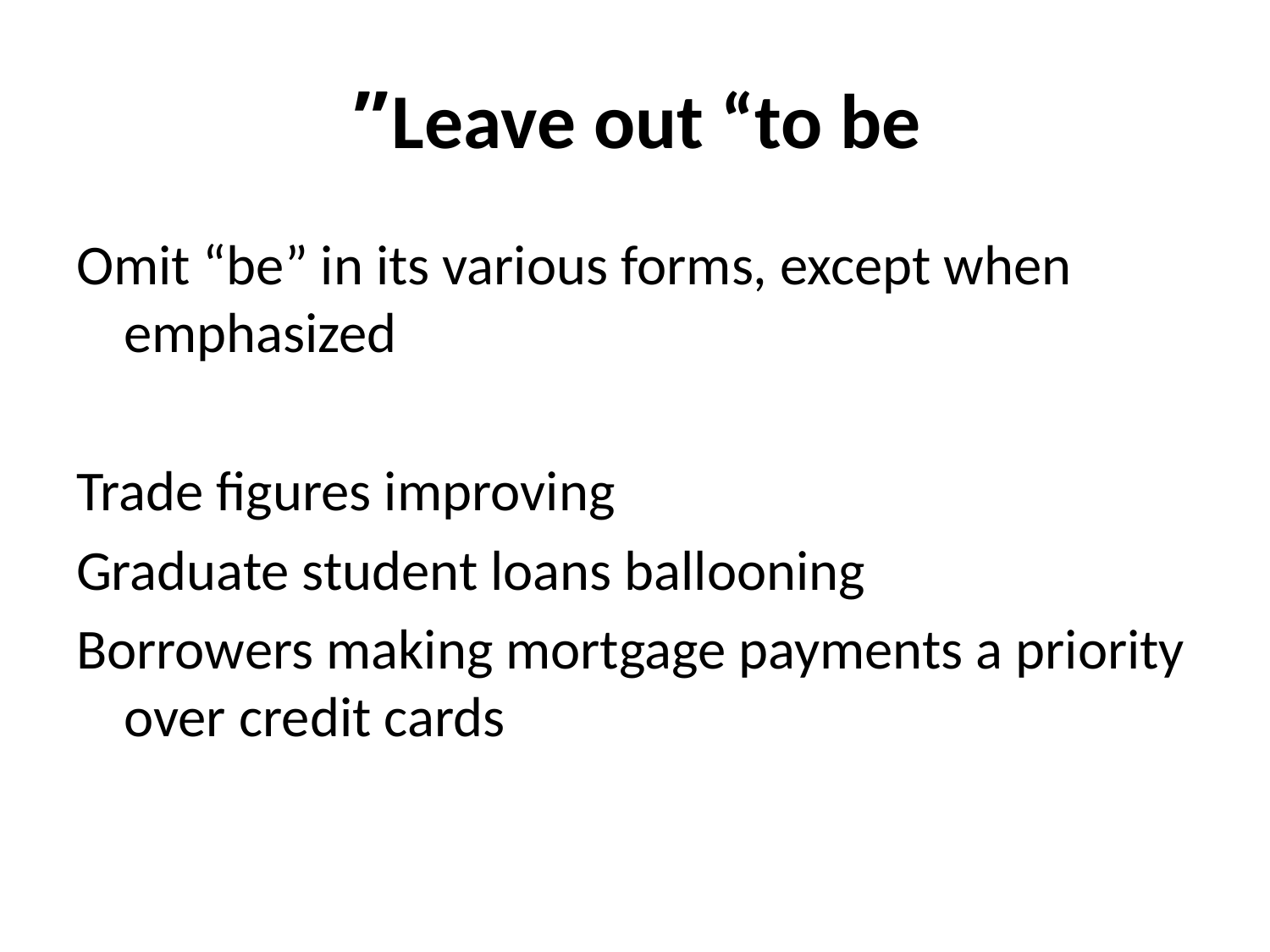

# Leave out “to be”
Omit “be” in its various forms, except when emphasized

Trade figures improving
Graduate student loans ballooning
Borrowers making mortgage payments a priority over credit cards